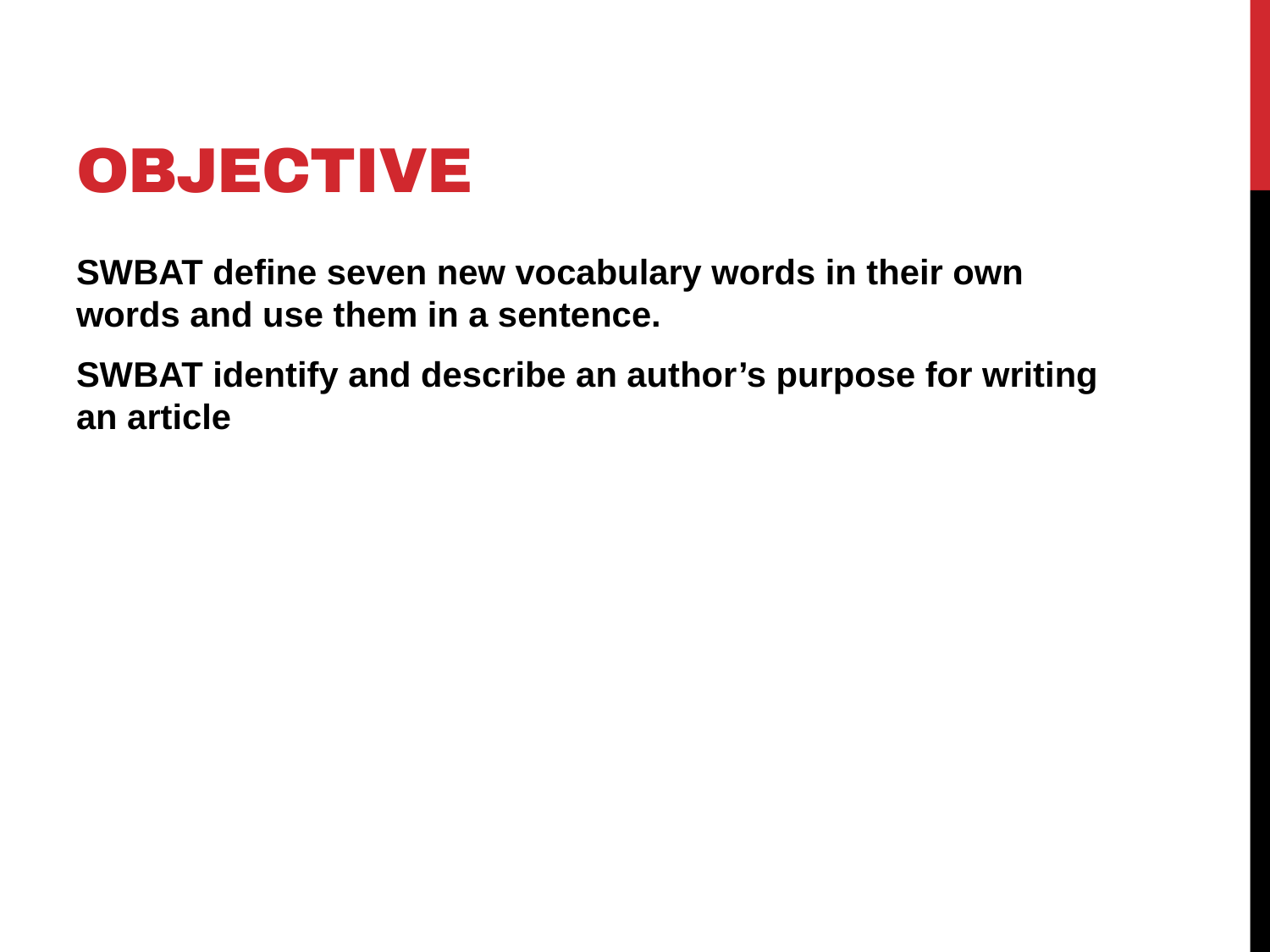

# Objective
SWBAT define seven new vocabulary words in their own words and use them in a sentence.
SWBAT identify and describe an author’s purpose for writing an article